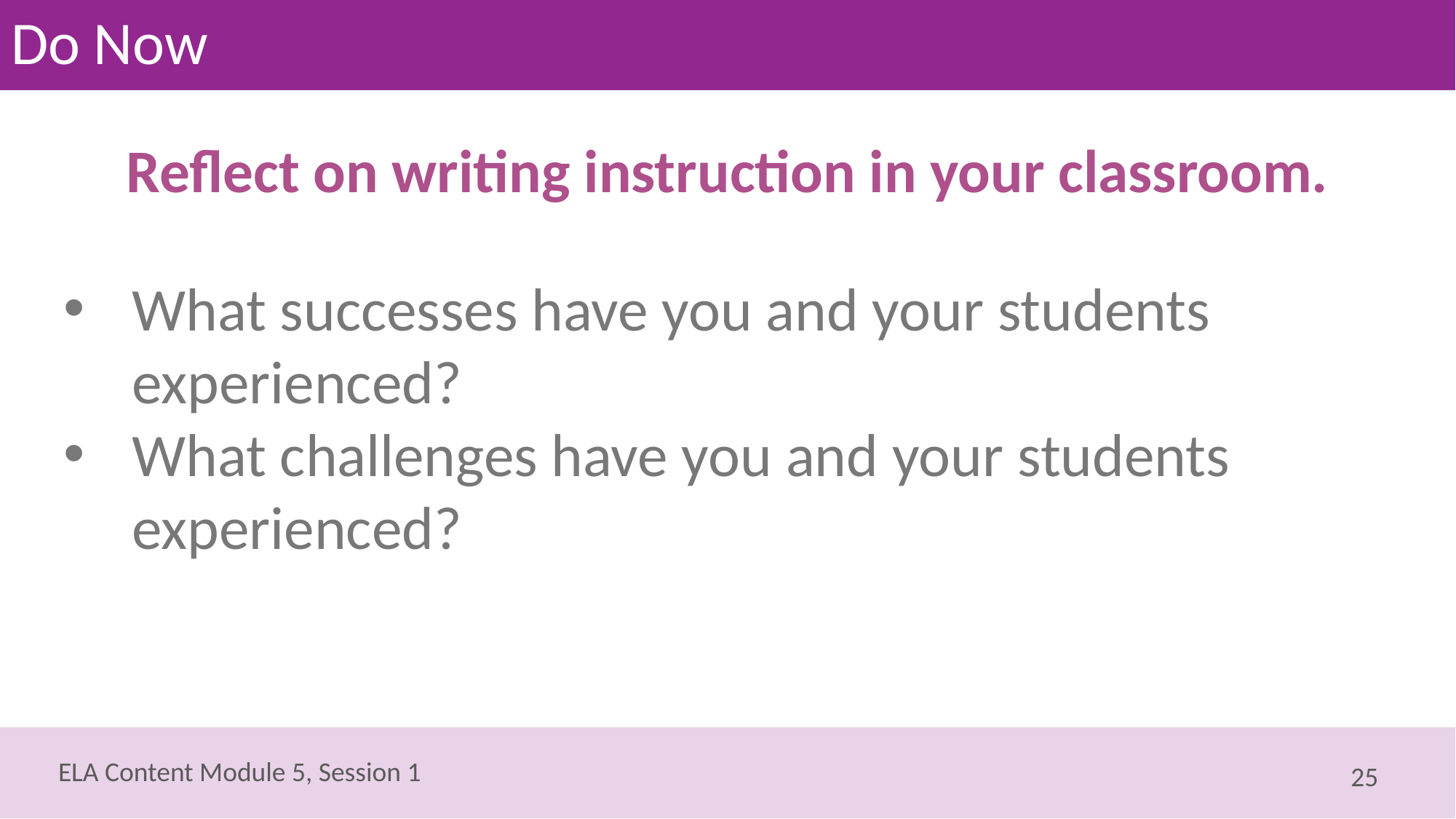

# Do Now
Reflect on writing instruction in your classroom.

What successes have you and your students experienced?
What challenges have you and your students experienced?

25